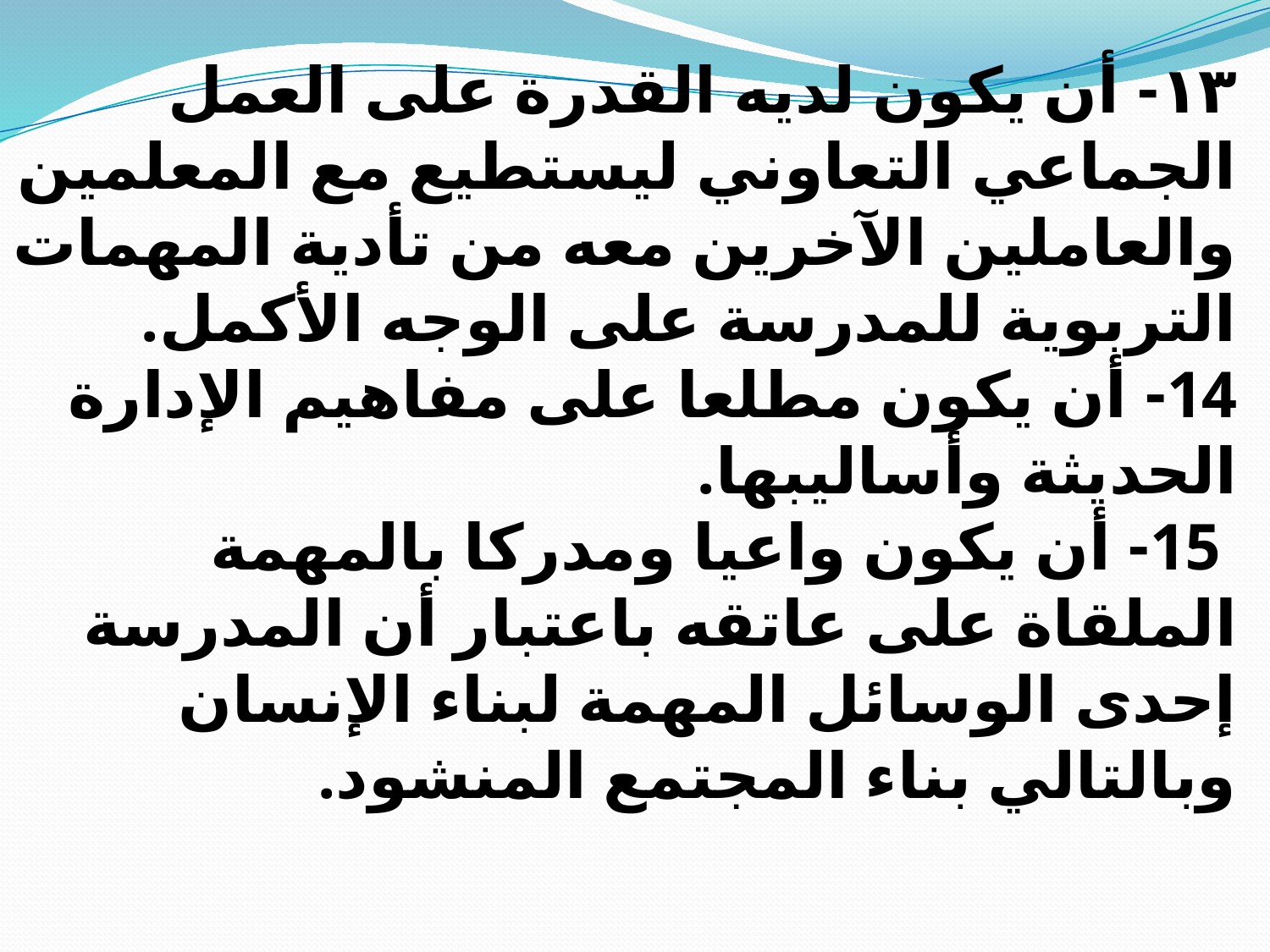

۱۳- أن يكون لديه القدرة على العمل الجماعي التعاوني ليستطيع مع المعلمين والعاملين الآخرين معه من تأدية المهمات التربوية للمدرسة على الوجه الأكمل.
14- أن يكون مطلعا على مفاهيم الإدارة الحديثة وأساليبها.
 15- أن يكون واعيا ومدركا بالمهمة الملقاة على عاتقه باعتبار أن المدرسة إحدى الوسائل المهمة لبناء الإنسان وبالتالي بناء المجتمع المنشود.